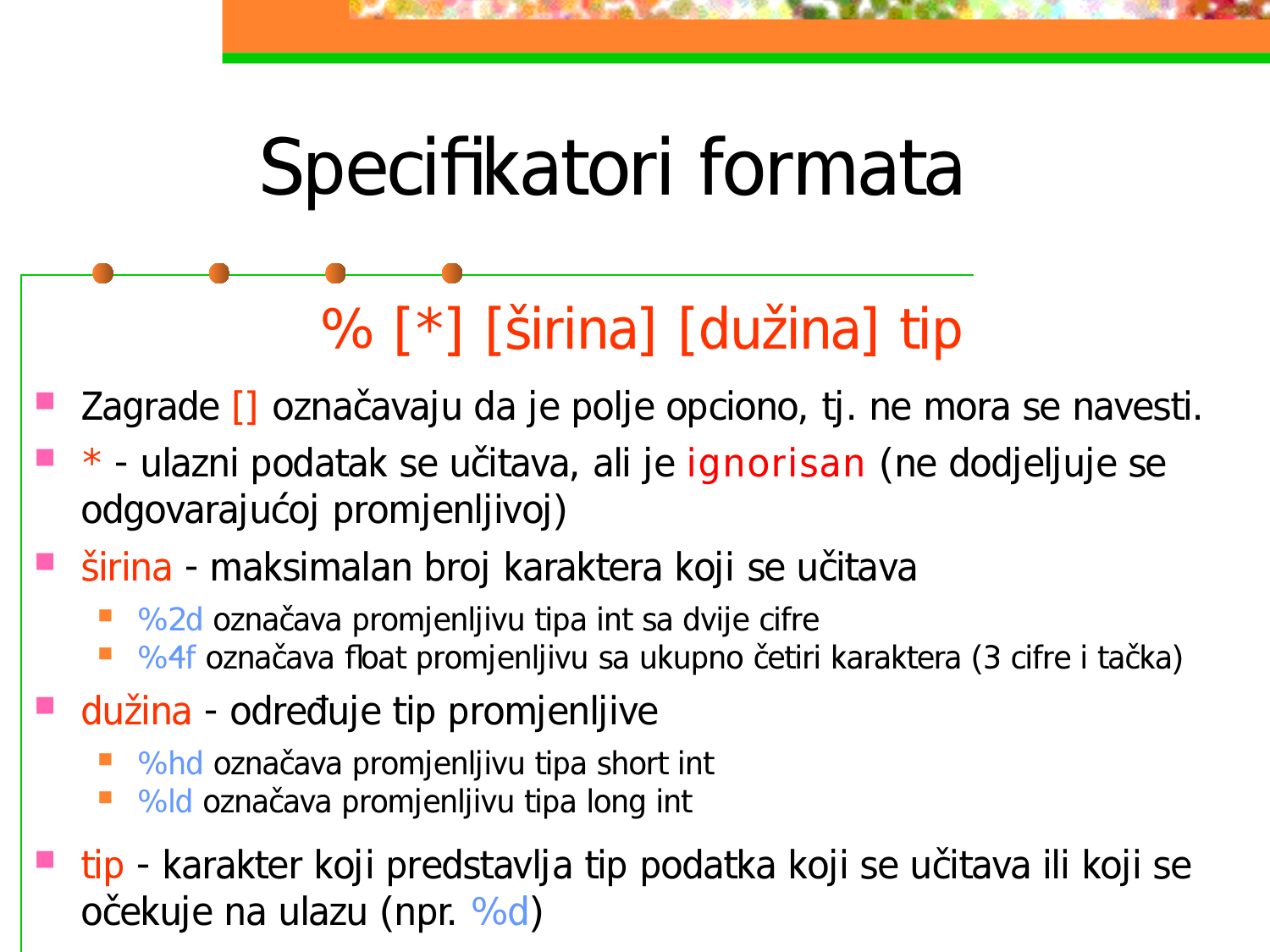

# Specifikatori formata
% [*] [širina] [dužina] tip
Zagrade [] označavaju da je polje opciono, tj. ne mora se navesti.
* - ulazni podatak se učitava, ali je ignorisan (ne dodjeljuje se odgovarajućoj promjenljivoj)
širina - maksimalan broj karaktera koji se učitava
%2d označava promjenljivu tipa int sa dvije cifre
%4f označava float promjenljivu sa ukupno četiri karaktera (3 cifre i tačka)
dužina - određuje tip promjenljive
%hd označava promjenljivu tipa short int
%ld označava promjenljivu tipa long int
tip - karakter koji predstavlja tip podatka koji se učitava ili koji se očekuje na ulazu (npr. %d)